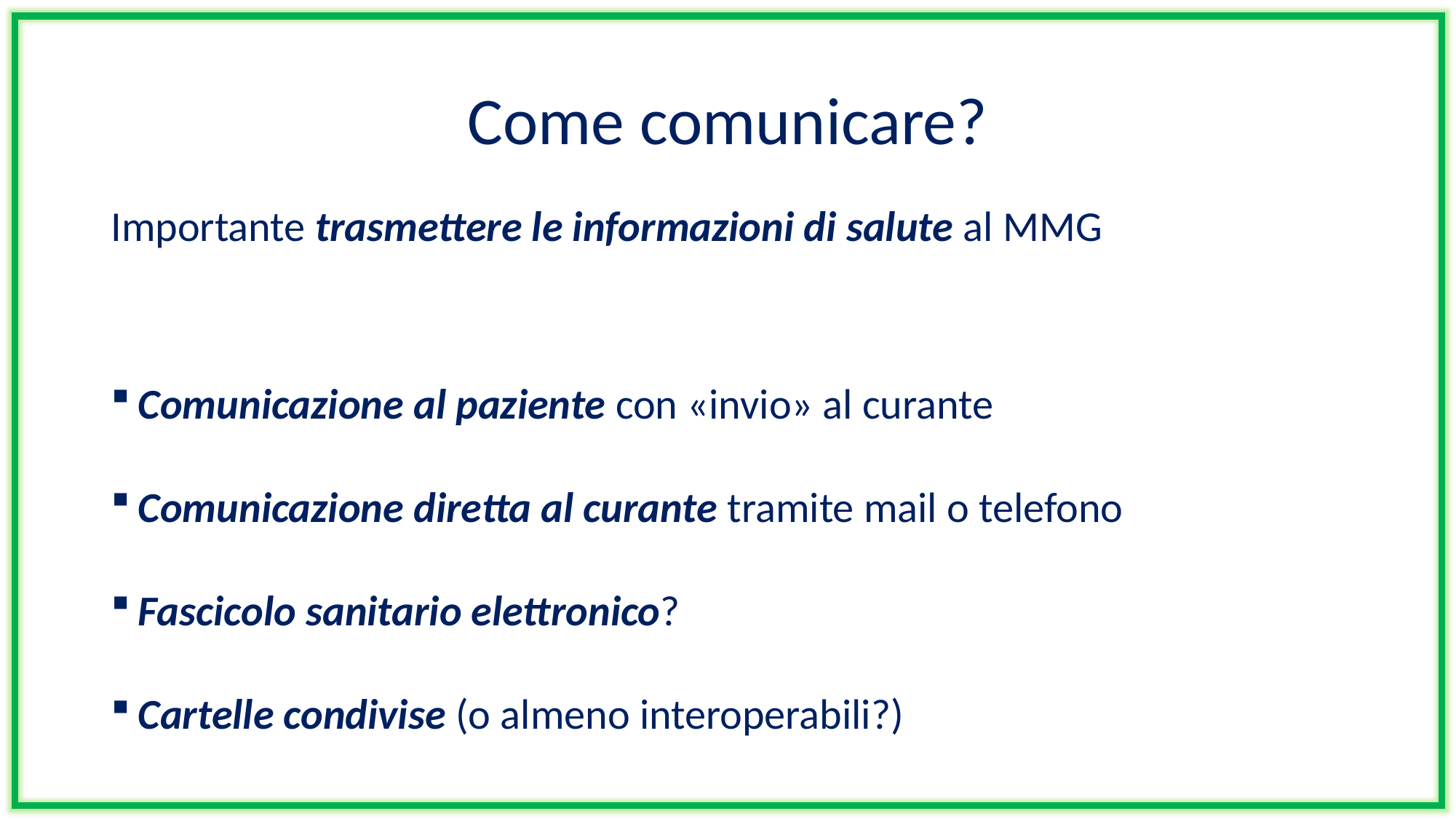

# Come comunicare?
Importante trasmettere le informazioni di salute al MMG

Comunicazione al paziente con «invio» al curante
Comunicazione diretta al curante tramite mail o telefono
Fascicolo sanitario elettronico?
Cartelle condivise (o almeno interoperabili?)